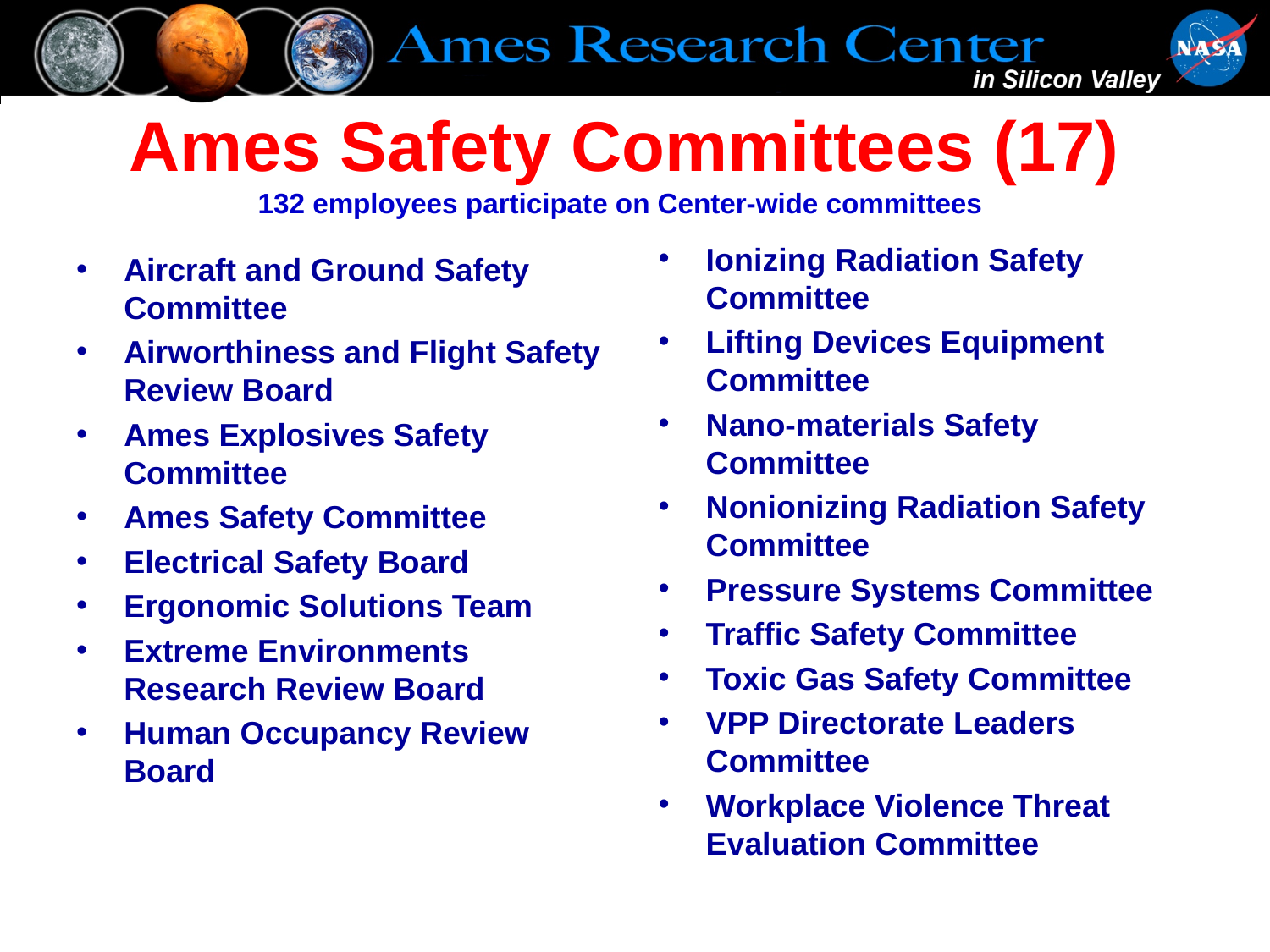

# Ames Safety Committees (17) 132 employees participate on Center-wide committees
Ionizing Radiation Safety Committee
Lifting Devices Equipment Committee
Nano-materials Safety Committee
Nonionizing Radiation Safety Committee
Pressure Systems Committee
Traffic Safety Committee
Toxic Gas Safety Committee
VPP Directorate Leaders Committee
Workplace Violence Threat Evaluation Committee
Aircraft and Ground Safety Committee
Airworthiness and Flight Safety Review Board
Ames Explosives Safety Committee
Ames Safety Committee
Electrical Safety Board
Ergonomic Solutions Team
Extreme Environments Research Review Board
Human Occupancy Review Board